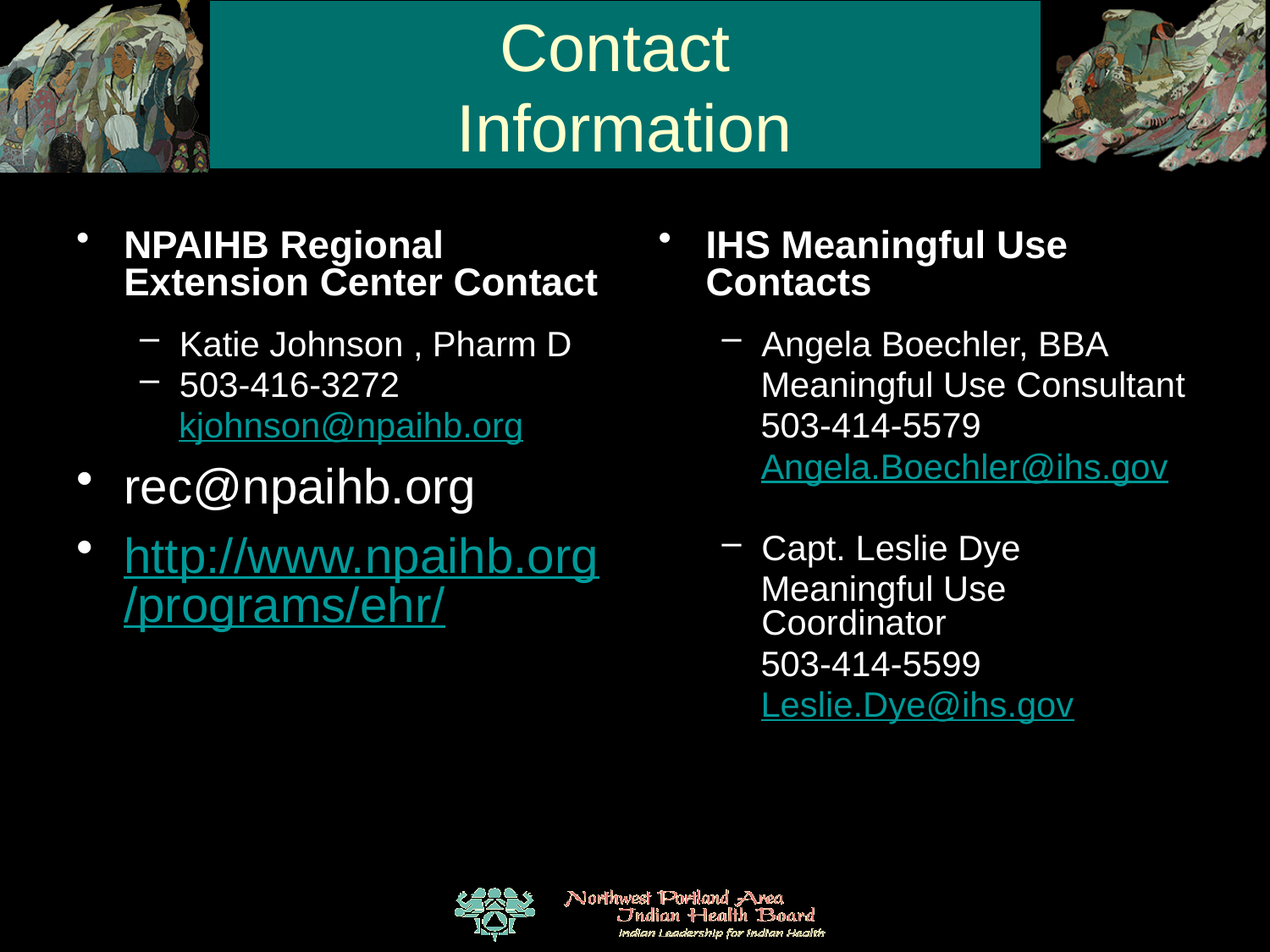

# Contact Information
NPAIHB Regional Extension Center Contact
Katie Johnson , Pharm D
503-416-3272
    kjohnson@npaihb.org
rec@npaihb.org
http://www.npaihb.org/programs/ehr/

IHS Meaningful Use Contacts
Angela Boechler, BBA
    Meaningful Use Consultant
    503-414-5579
    Angela.Boechler@ihs.gov

Capt. Leslie Dye
    Meaningful Use Coordinator
    503-414-5599
    Leslie.Dye@ihs.gov